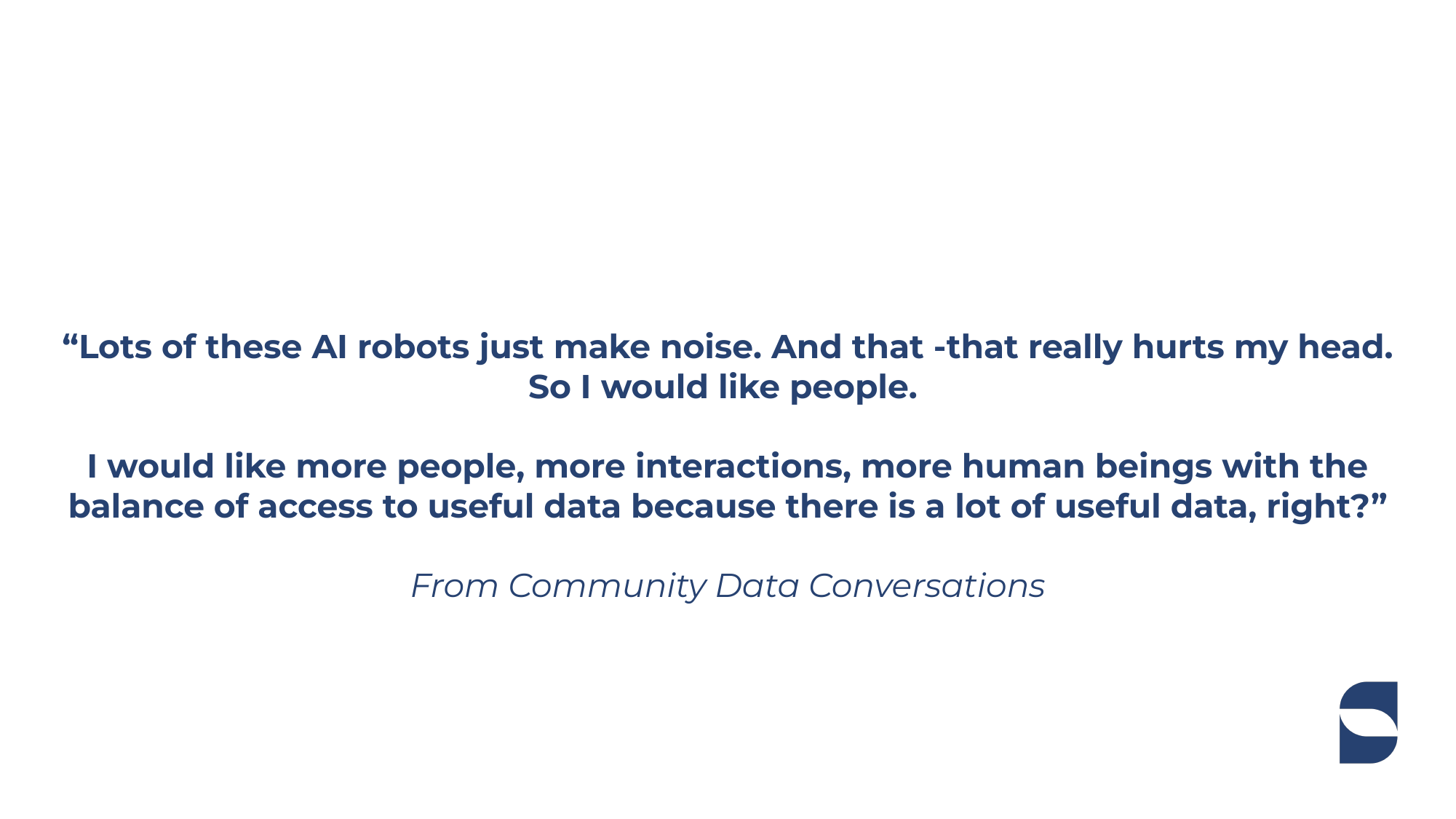

# “Lots of these AI robots just make noise. And that -that really hurts my head. So I would like people. I would like more people, more interactions, more human beings with the balance of access to useful data because there is a lot of useful data, right?” From Community Data Conversations